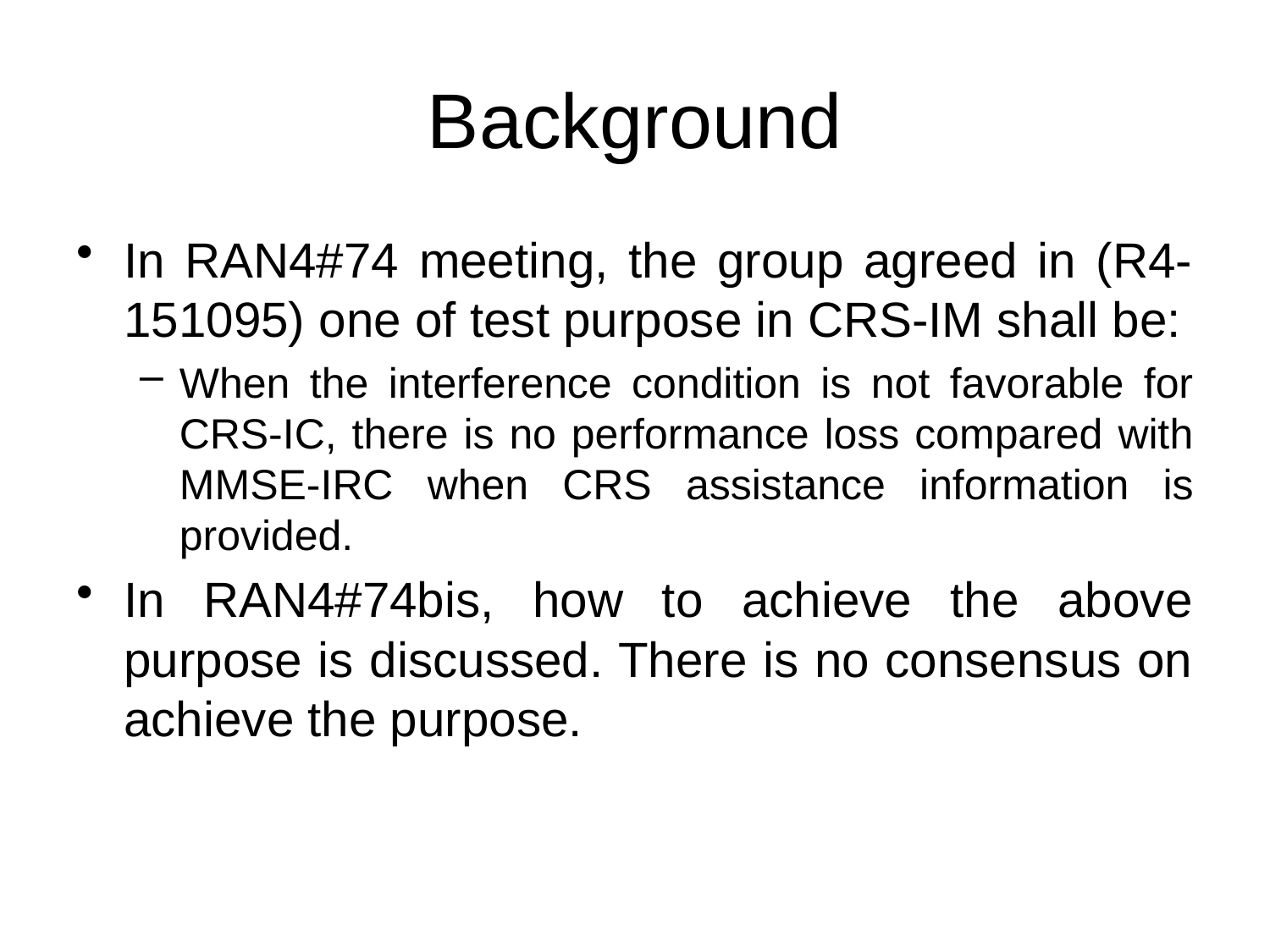

# Background
In RAN4#74 meeting, the group agreed in (R4-151095) one of test purpose in CRS-IM shall be:
When the interference condition is not favorable for CRS-IC, there is no performance loss compared with MMSE-IRC when CRS assistance information is provided.
In RAN4#74bis, how to achieve the above purpose is discussed. There is no consensus on achieve the purpose.